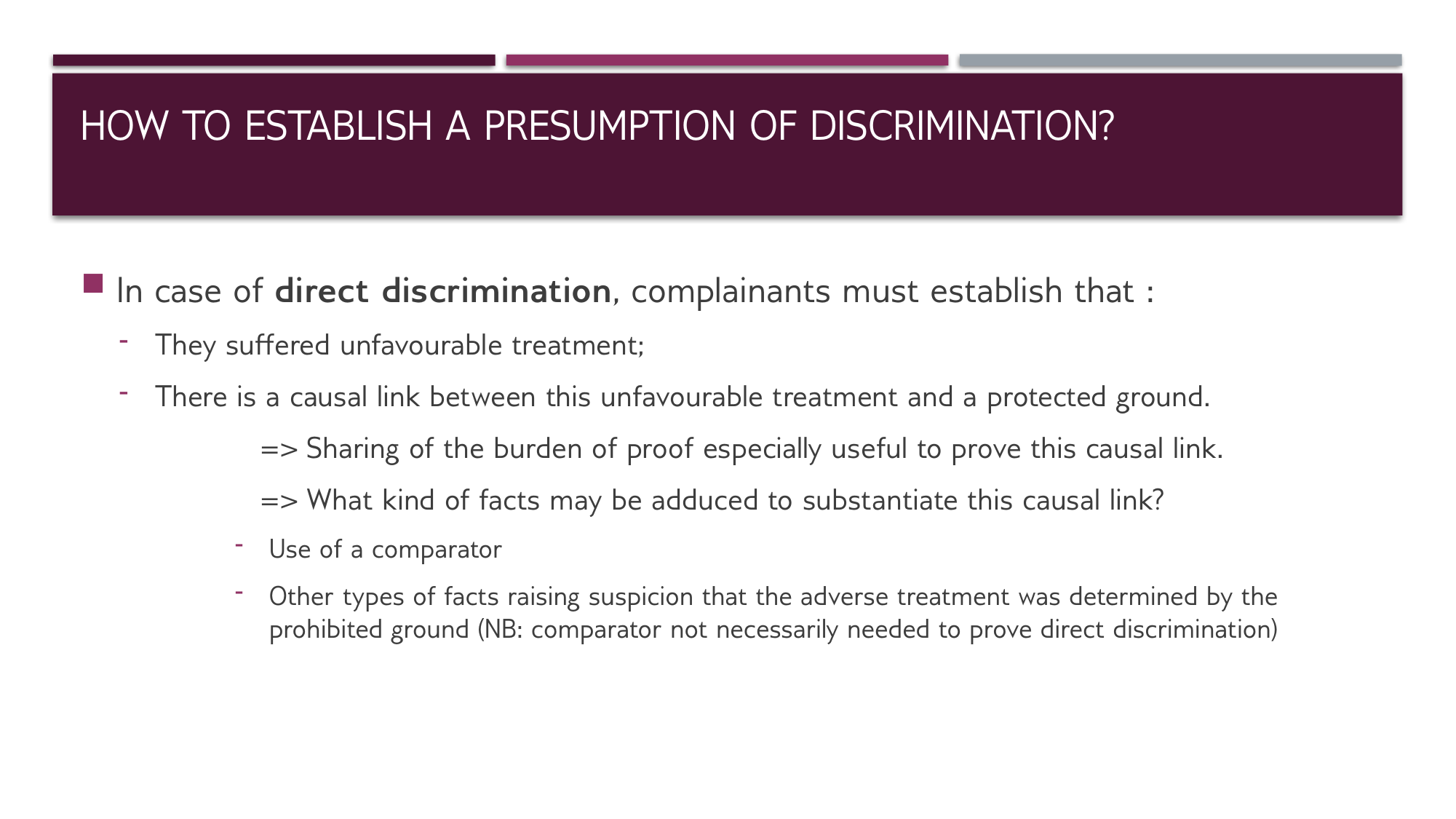

# How to establish a presumption of discrimination?
In case of direct discrimination, complainants must establish that :
They suffered unfavourable treatment;
There is a causal link between this unfavourable treatment and a protected ground.
	=> Sharing of the burden of proof especially useful to prove this causal link.
	=> What kind of facts may be adduced to substantiate this causal link?
Use of a comparator
Other types of facts raising suspicion that the adverse treatment was determined by the prohibited ground (NB: comparator not necessarily needed to prove direct discrimination)